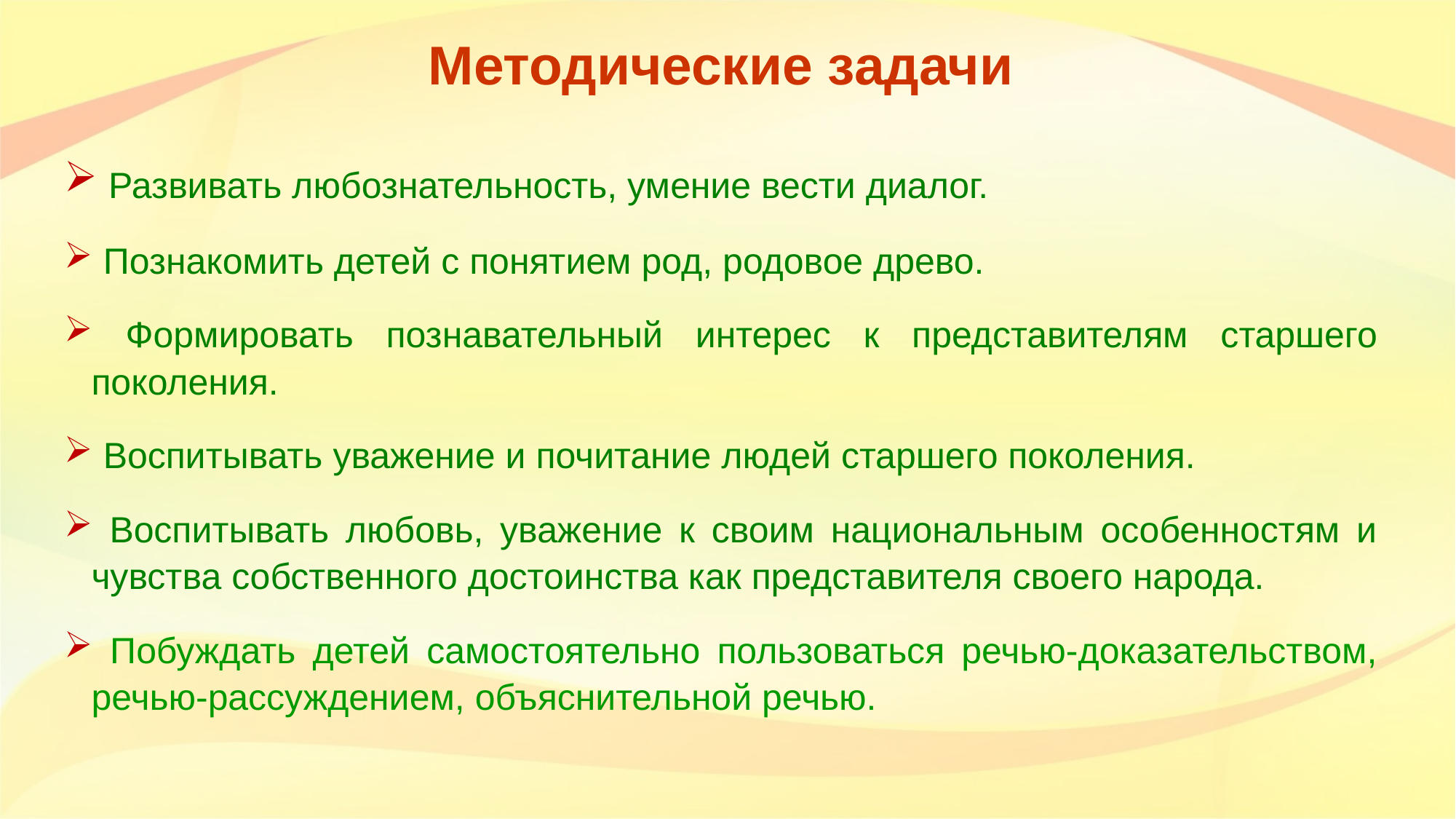

# Методические задачи
 Развивать любознательность, умение вести диалог.
 Познакомить детей с понятием род, родовое древо.
 Формировать познавательный интерес к представителям старшего поколения.
 Воспитывать уважение и почитание людей старшего поколения.
 Воспитывать любовь, уважение к своим национальным особенностям и чувства собственного достоинства как представителя своего народа.
 Побуждать детей самостоятельно пользоваться речью-доказательством, речью-рассуждением, объяснительной речью.